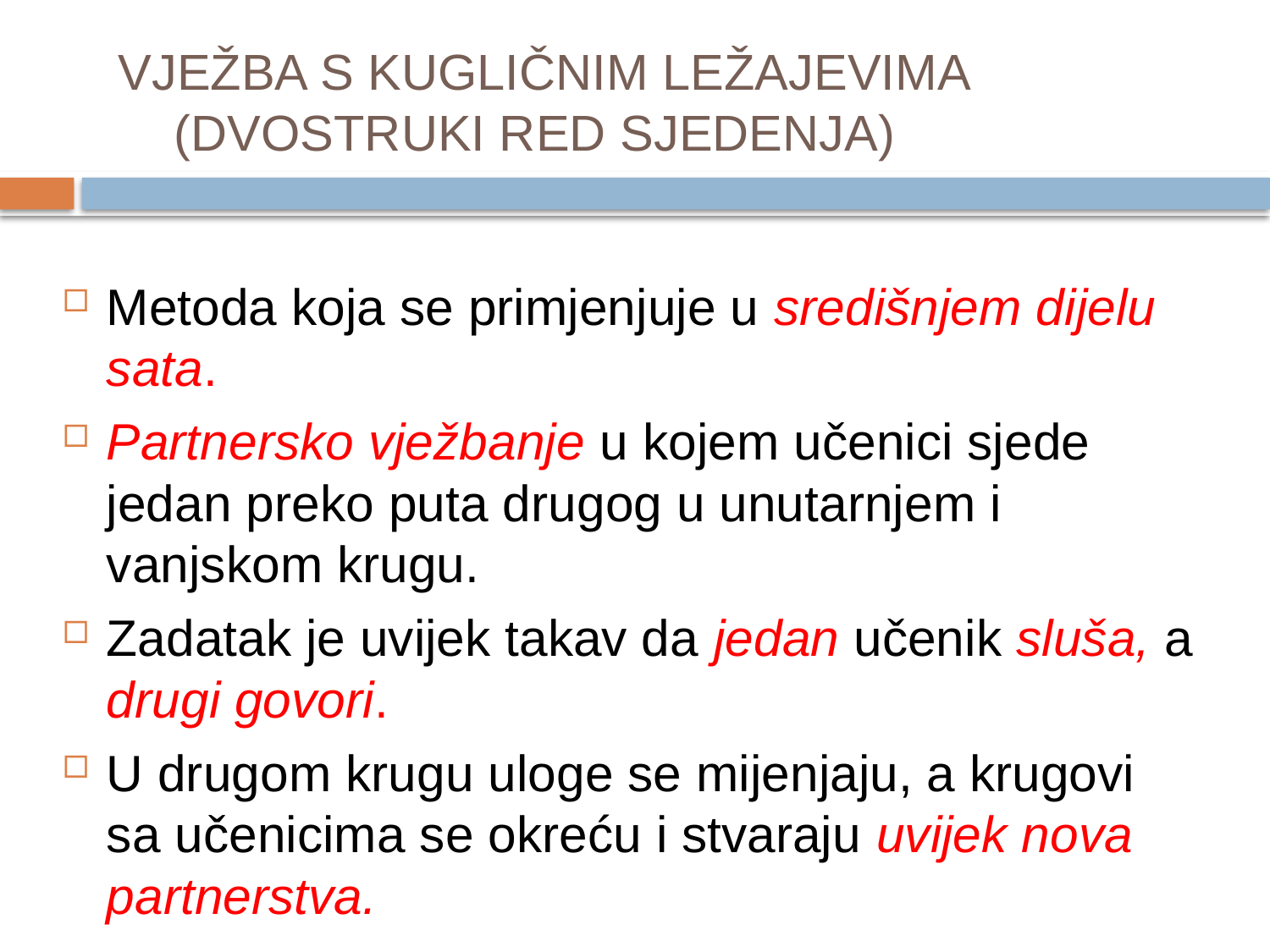

# VJEŽBA S KUGLIČNIM LEŽAJEVIMA (DVOSTRUKI RED SJEDENJA)
Metoda koja se primjenjuje u središnjem dijelu sata.
Partnersko vježbanje u kojem učenici sjede jedan preko puta drugog u unutarnjem i vanjskom krugu.
Zadatak je uvijek takav da jedan učenik sluša, a drugi govori.
U drugom krugu uloge se mijenjaju, a krugovi sa učenicima se okreću i stvaraju uvijek nova partnerstva.